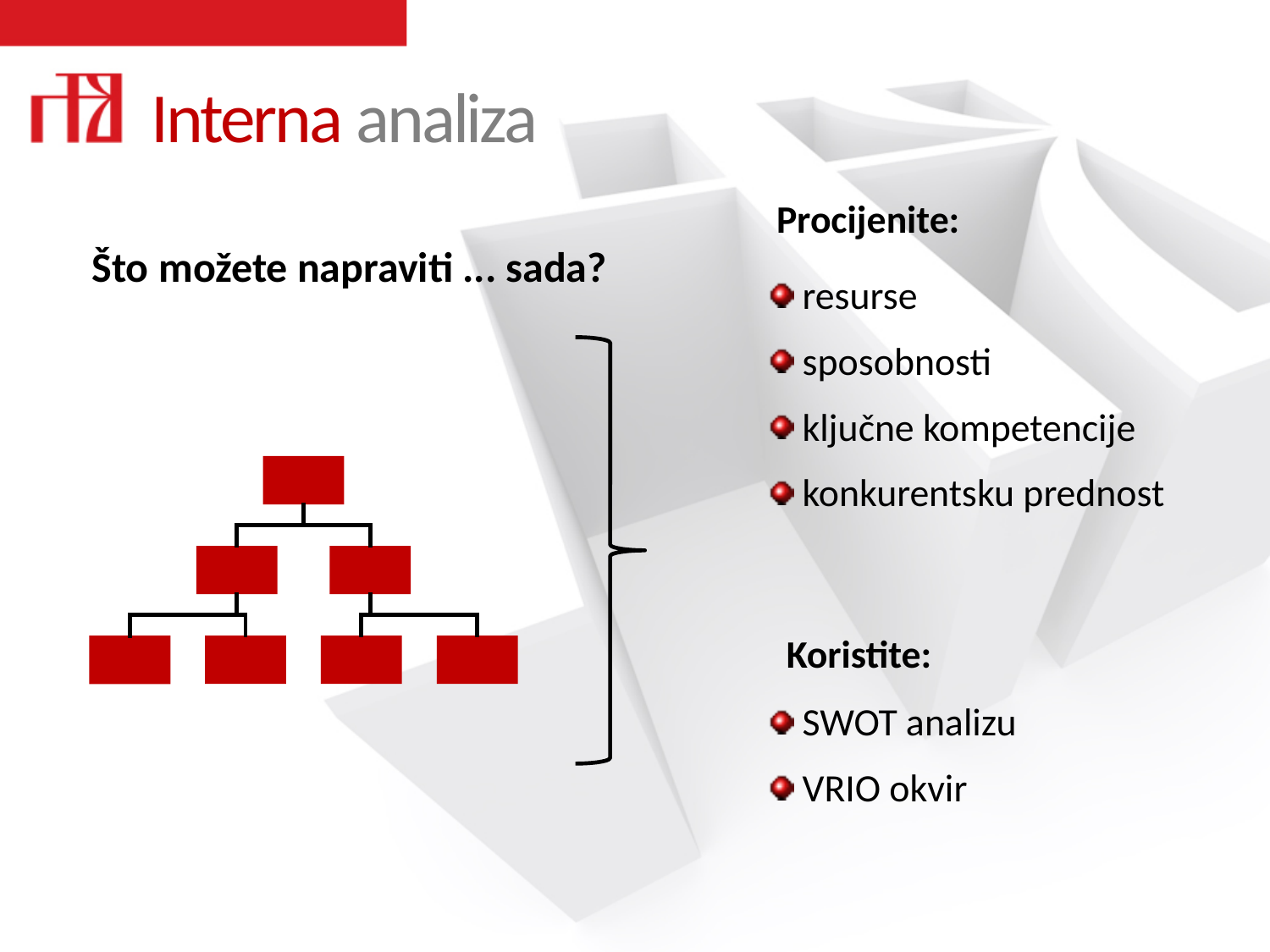

Interna analiza
Procijenite:
Što možete napraviti ... sada?
 resurse
 sposobnosti
 ključne kompetencije
 konkurentsku prednost

Koristite:
 SWOT analizu
 VRIO okvir